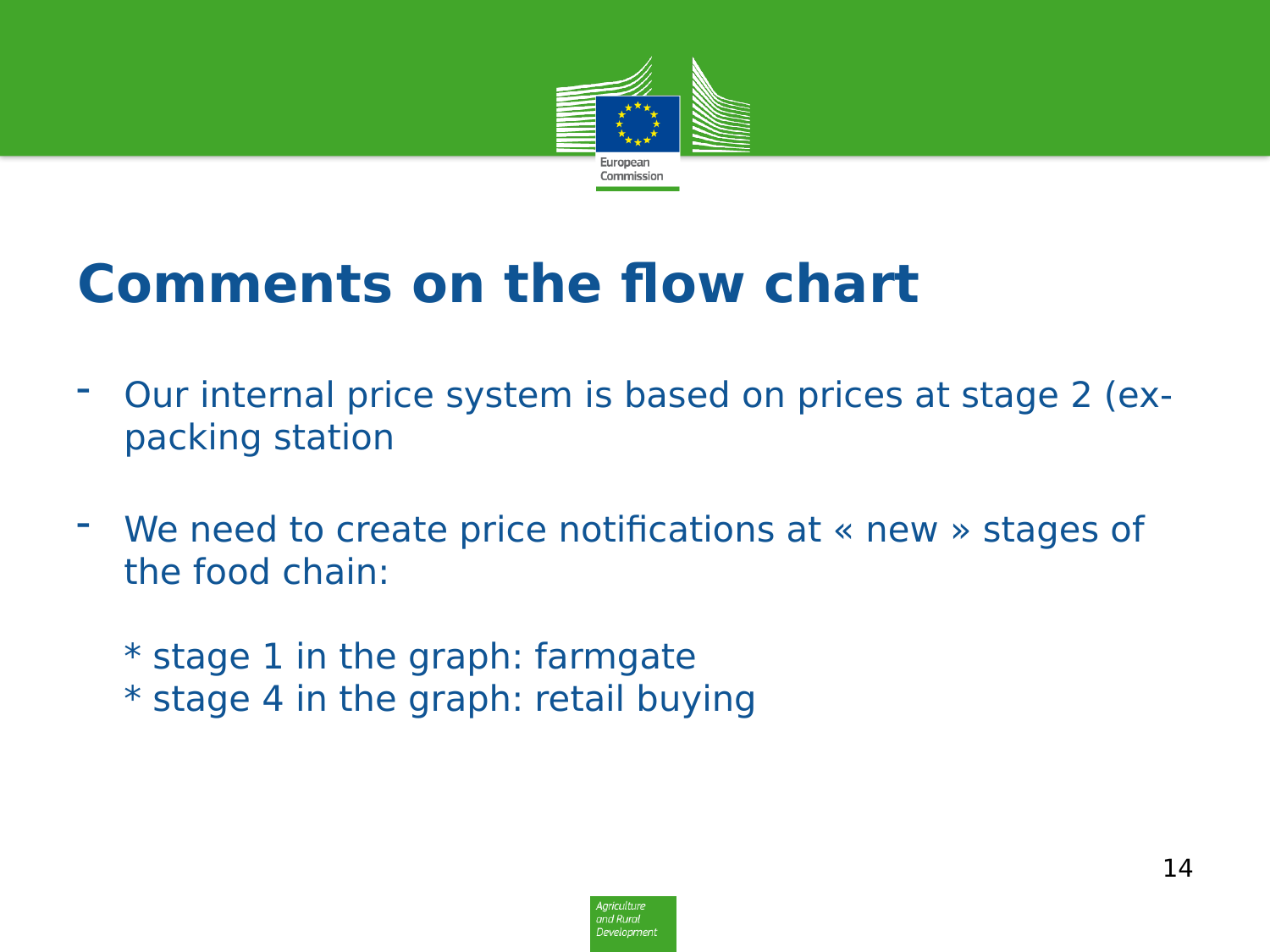

# Comments on the flow chart
Our internal price system is based on prices at stage 2 (ex-packing station
We need to create price notifications at « new » stages of the food chain:
* stage 1 in the graph: farmgate
* stage 4 in the graph: retail buying
14